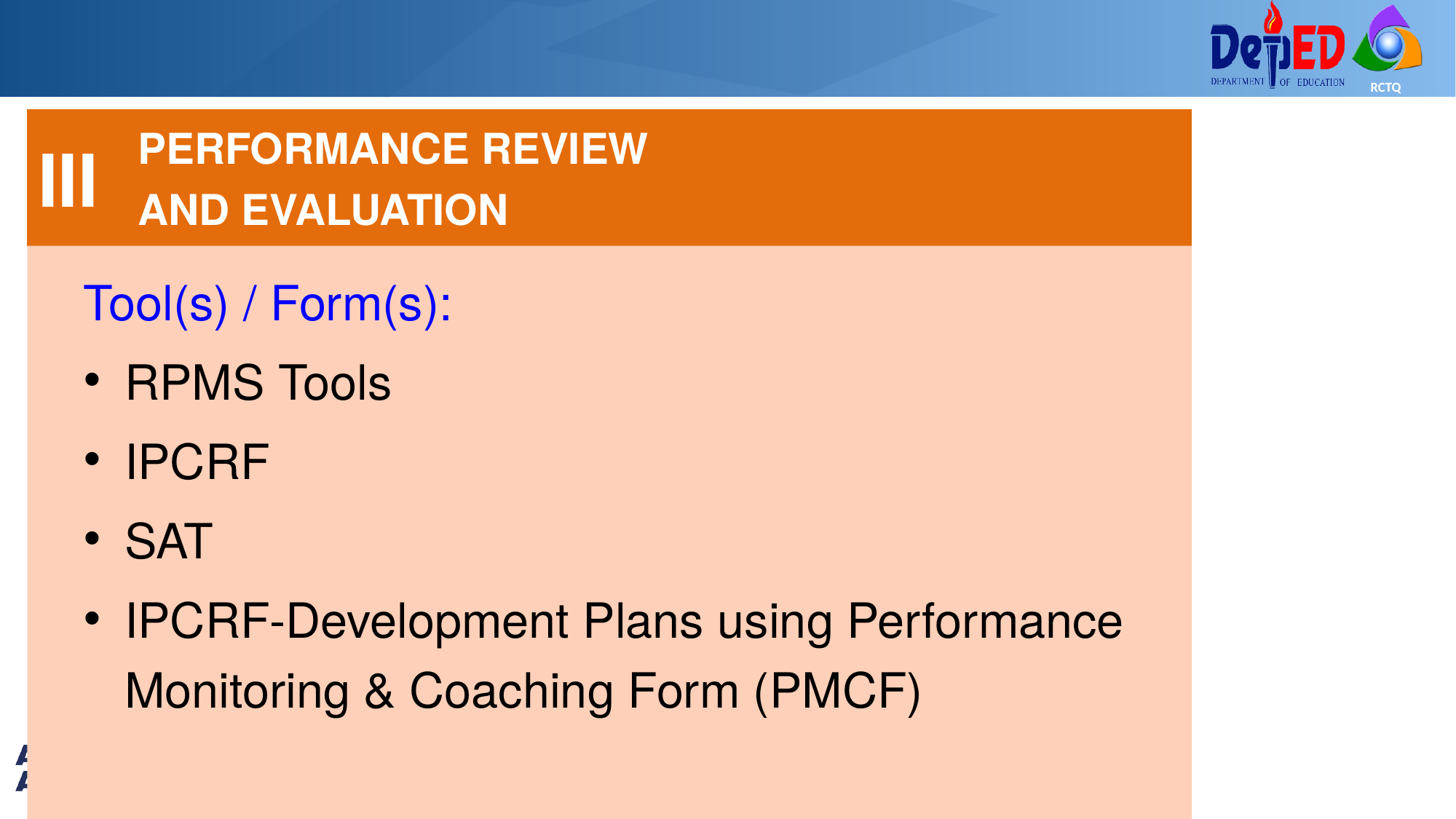

| III | PERFORMANCE REVIEW AND EVALUATION |
| --- | --- |

Tool(s) / Form(s):
RPMS Tools
IPCRF
SAT
IPCRF-Development Plans using Performance Monitoring & Coaching Form (PMCF)